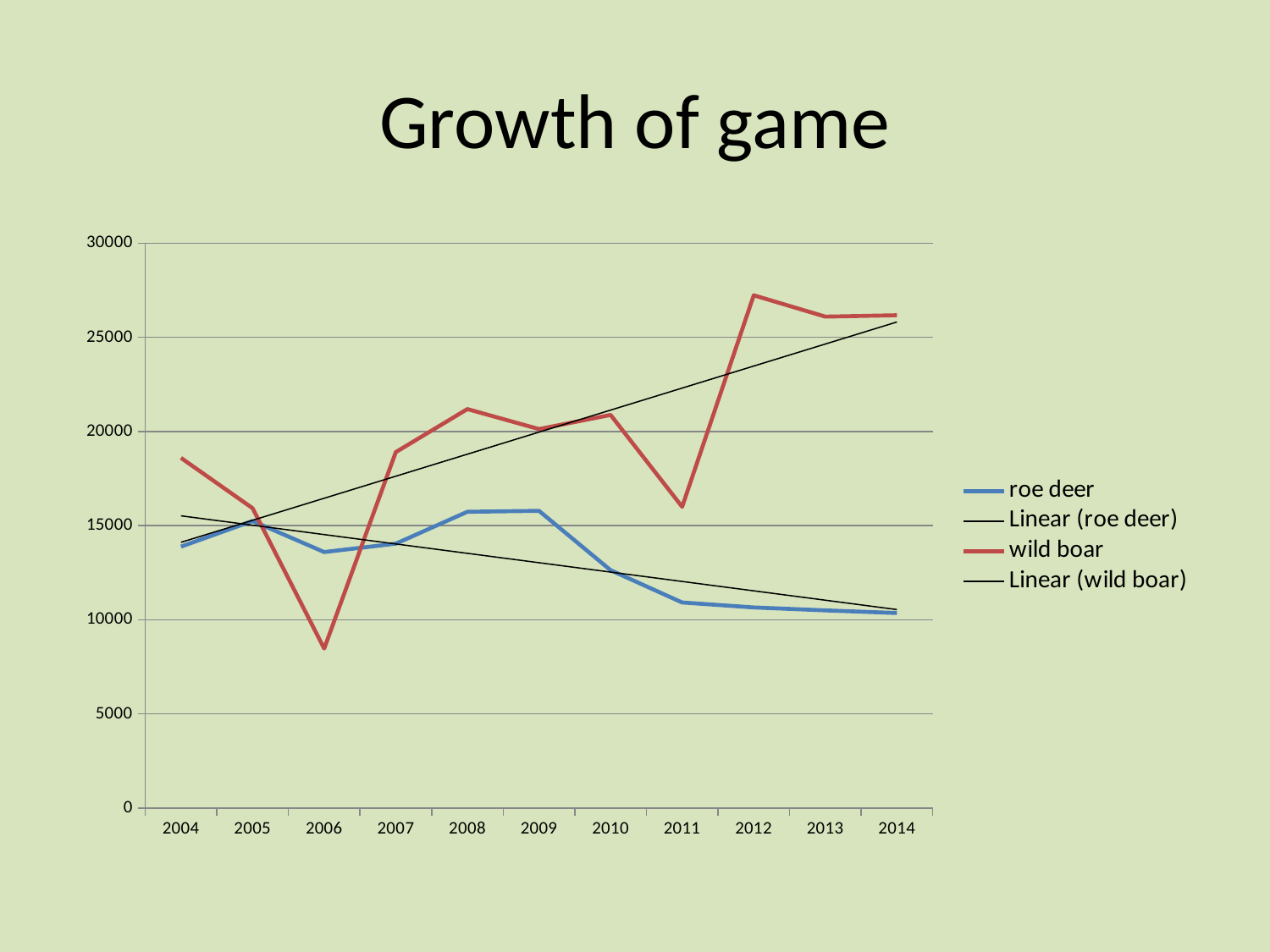

# Growth of game

### Chart

| Category | roe deer | wild boar |
|---|---|---|
| 2004 | 13884.0 | 18598.0 |
| 2005 | 15248.0 | 15927.0 |
| 2006 | 13595.0 | 8471.0 |
| 2007 | 14041.0 | 18908.0 |
| 2008 | 15737.0 | 21192.0 |
| 2009 | 15788.0 | 20130.0 |
| 2010 | 12633.0 | 20882.0 |
| 2011 | 10918.0 | 16001.0 |
| 2012 | 10655.0 | 27237.0 |
| 2013 | 10499.0 | 26102.0 |
| 2014 | 10359.0 | 26178.0 |